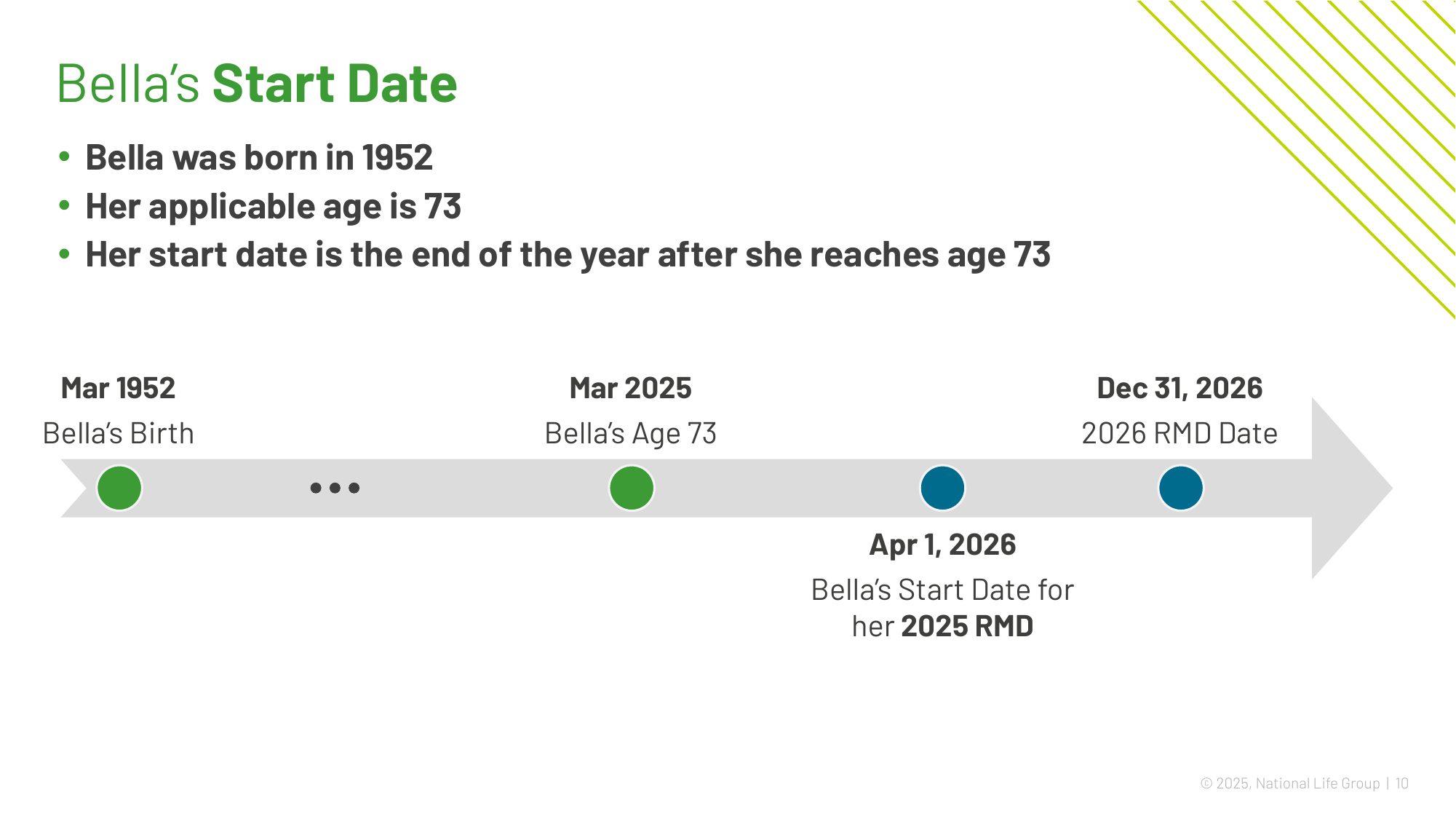

# Bella’s Start Date
Bella was born in 1952
Her applicable age is 73
Her start date is the end of the year after she reaches age 73

Mar 1952
Bella’s Birth
Mar 2025
Bella’s Age 73
Dec 31, 2026
2026 RMD Date

Apr 1, 2026
Bella’s Start Date for her 2025 RMD
© 2025, National Life Group  |  10